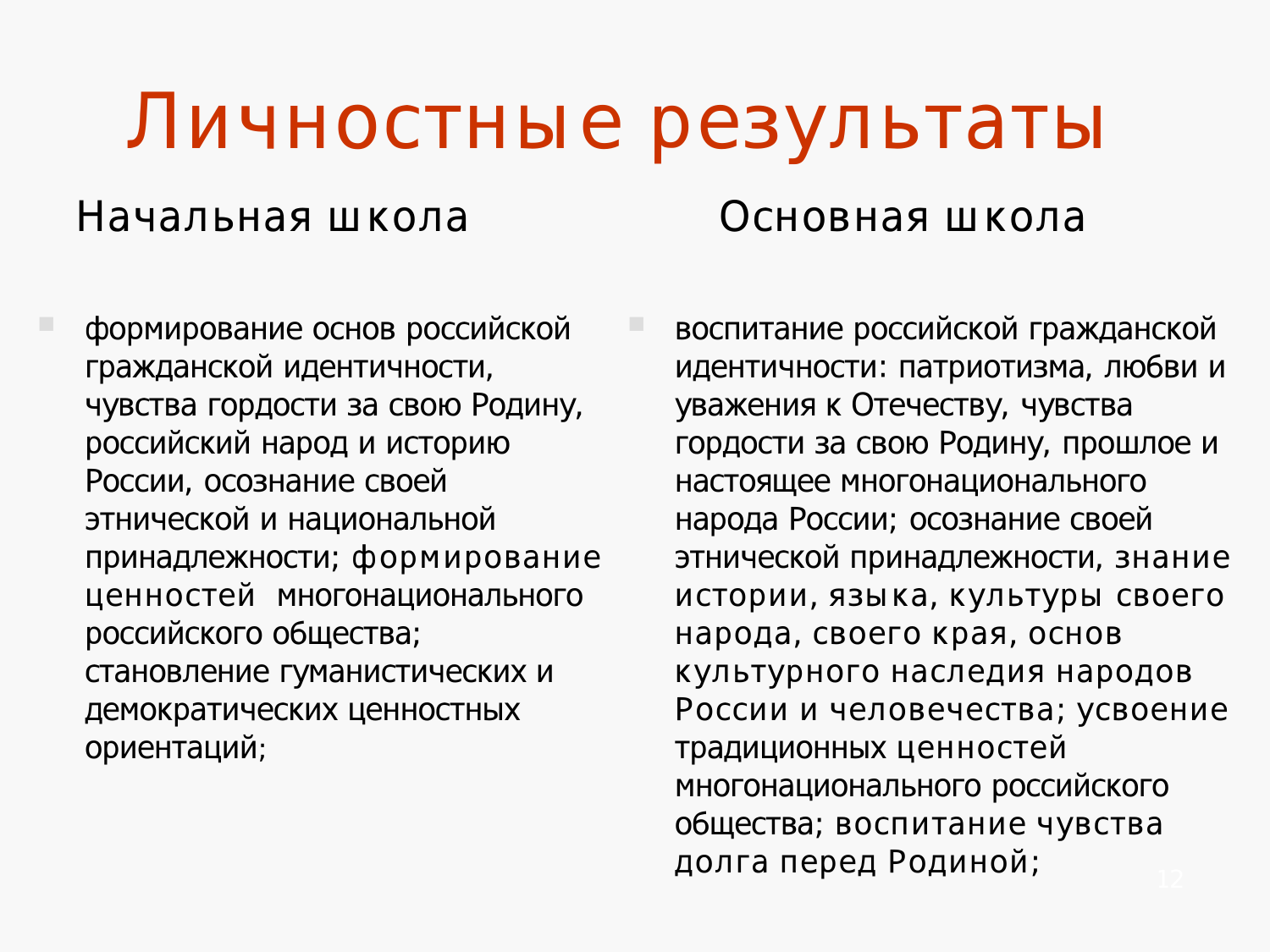

# Личностные результаты
Начальная школа
     Основная школа
формирование основ российской гражданской идентичности, чувства гордости за свою Родину, российский народ и историю России, осознание своей этнической и национальной принадлежности; формирование ценностей  многонационального российского общества; становление гуманистических и демократических ценностных ориентаций;
воспитание российской гражданской идентичности: патриотизма, любви и уважения к Отечеству, чувства гордости за свою Родину, прошлое и настоящее многонационального народа России; осознание своей этнической принадлежности, знание истории, языка, культуры своего народа, своего края, основ культурного наследия народов России и человечества; усвоение традиционных ценностей многонационального российского общества; воспитание чувства долга перед Родиной;

12